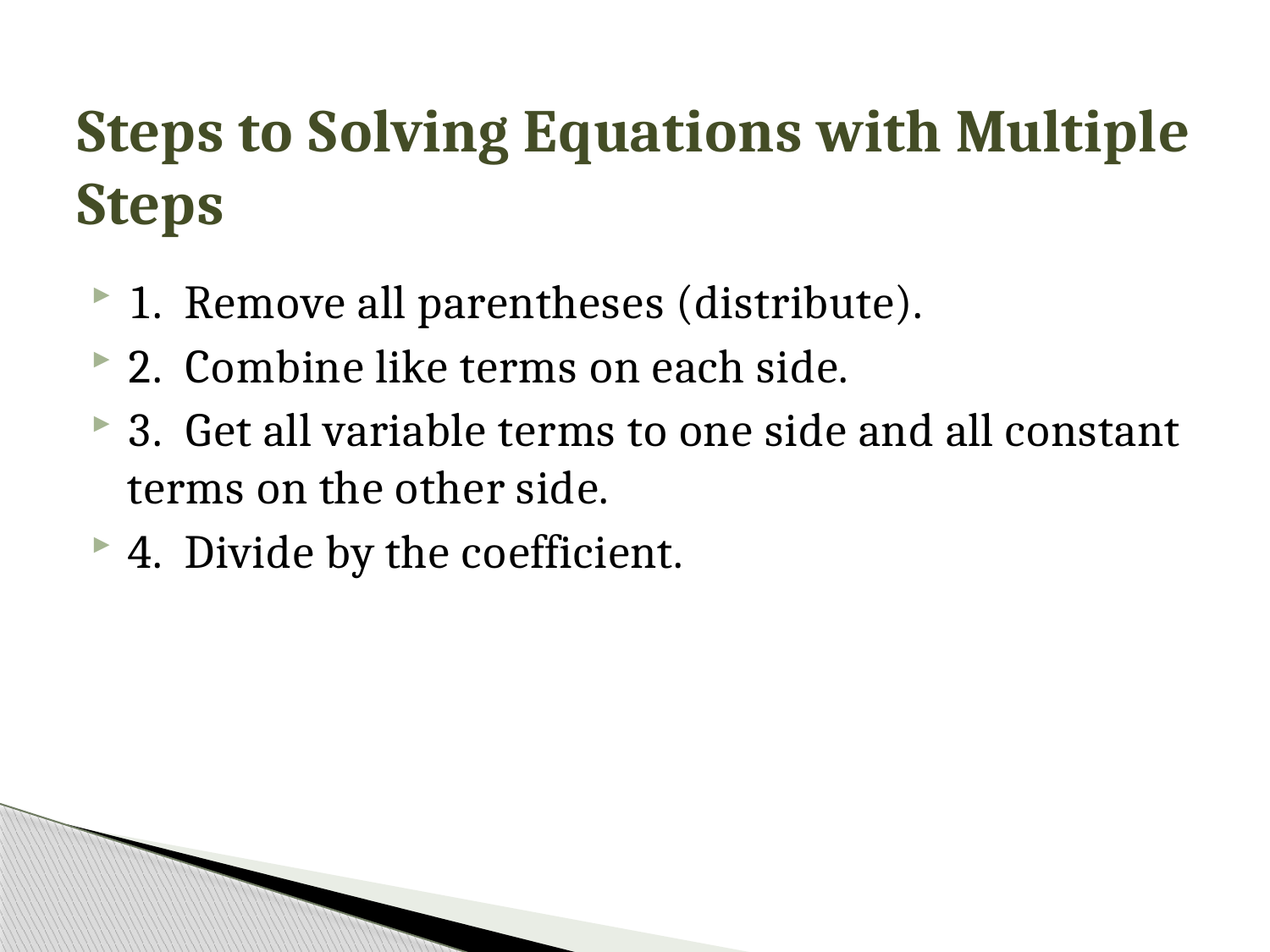

# Steps to Solving Equations with Multiple Steps
1.  Remove all parentheses (distribute).
2.  Combine like terms on each side.
3.  Get all variable terms to one side and all constant terms on the other side.
4.  Divide by the coefficient.